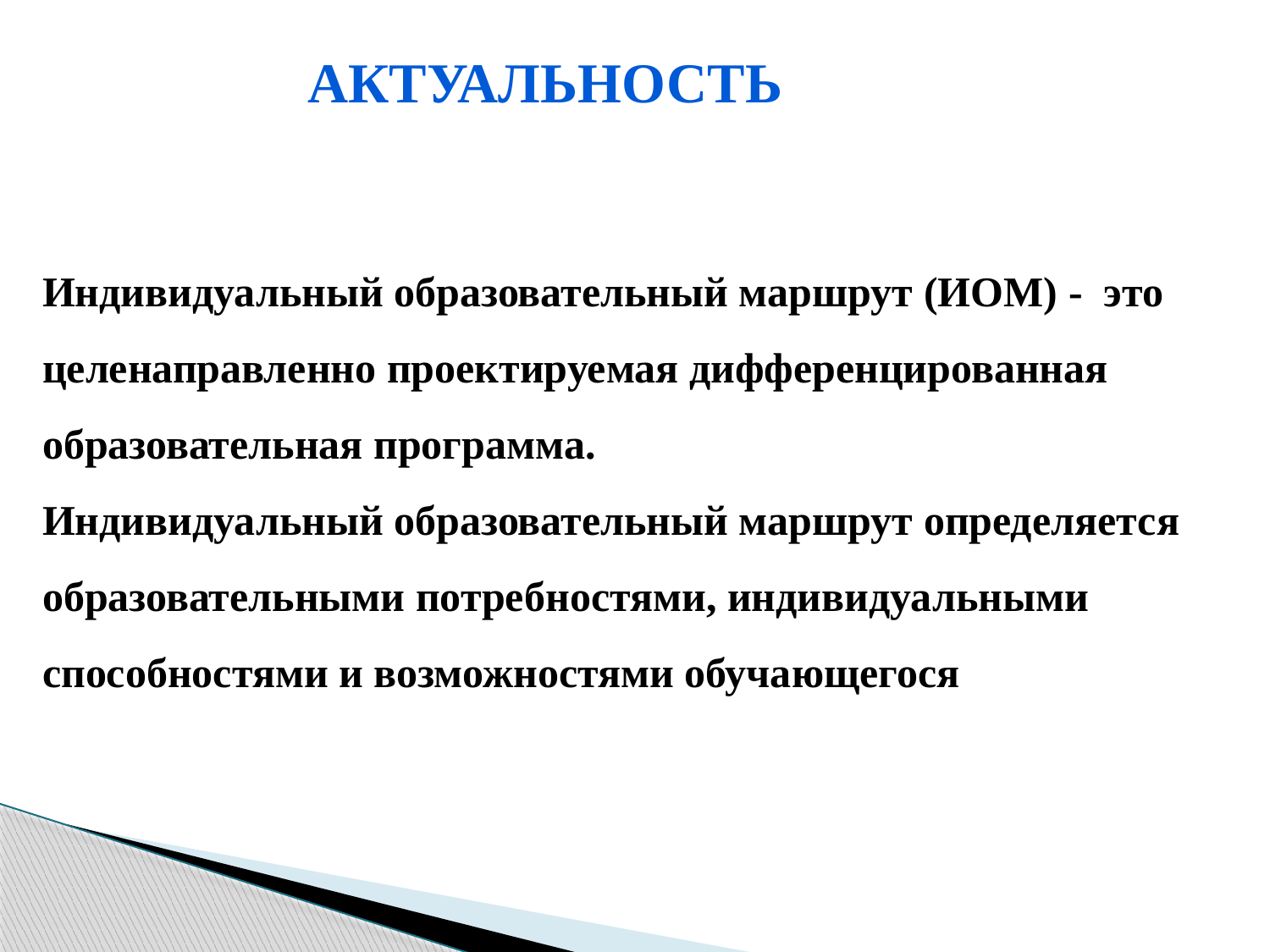

Актуальность
Индивидуальный образовательный маршрут (ИОМ) -  это целенаправленно проектируемая дифференцированная образовательная программа.
Индивидуальный образовательный маршрут определяется образовательными потребностями, индивидуальными способностями и возможностями обучающегося